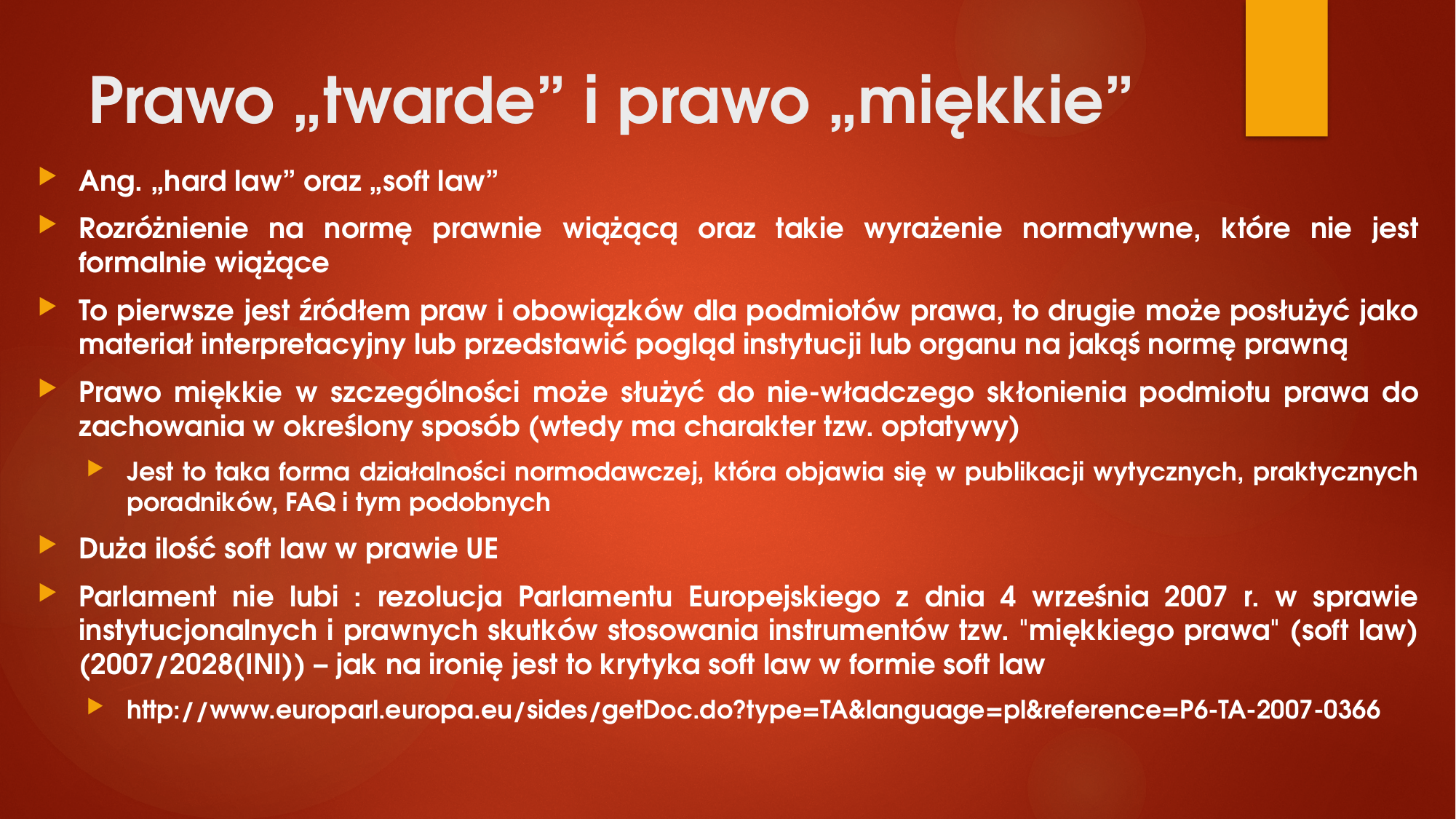

# Prawo „twarde” i prawo „miękkie”
Ang. „hard law” oraz „soft law”
Rozróżnienie na normę prawnie wiążącą oraz takie wyrażenie normatywne, które nie jest formalnie wiążące
To pierwsze jest źródłem praw i obowiązków dla podmiotów prawa, to drugie może posłużyć jako materiał interpretacyjny lub przedstawić pogląd instytucji lub organu na jakąś normę prawną
Prawo miękkie w szczególności może służyć do nie-władczego skłonienia podmiotu prawa do zachowania w określony sposób (wtedy ma charakter tzw. optatywy)
Jest to taka forma działalności normodawczej, która objawia się w publikacji wytycznych, praktycznych poradników, FAQ i tym podobnych
Duża ilość soft law w prawie UE
Parlament nie lubi : rezolucja Parlamentu Europejskiego z dnia 4 września 2007 r. w sprawie instytucjonalnych i prawnych skutków stosowania instrumentów tzw. "miękkiego prawa" (soft law) (2007/2028(INI)) – jak na ironię jest to krytyka soft law w formie soft law
http://www.europarl.europa.eu/sides/getDoc.do?type=TA&language=pl&reference=P6-TA-2007-0366